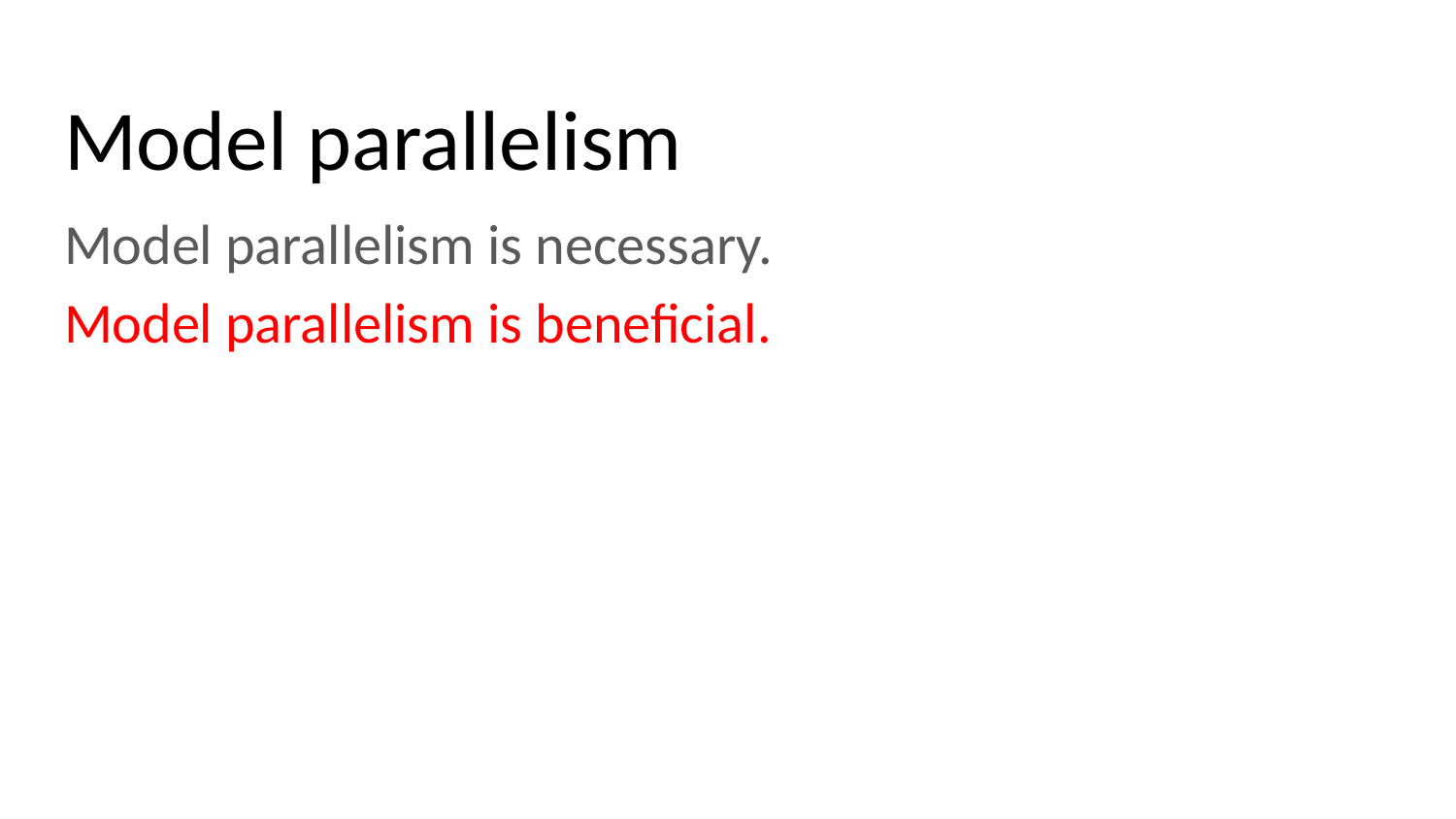

# Model parallelism
Model parallelism is necessary.
Model parallelism is beneficial.